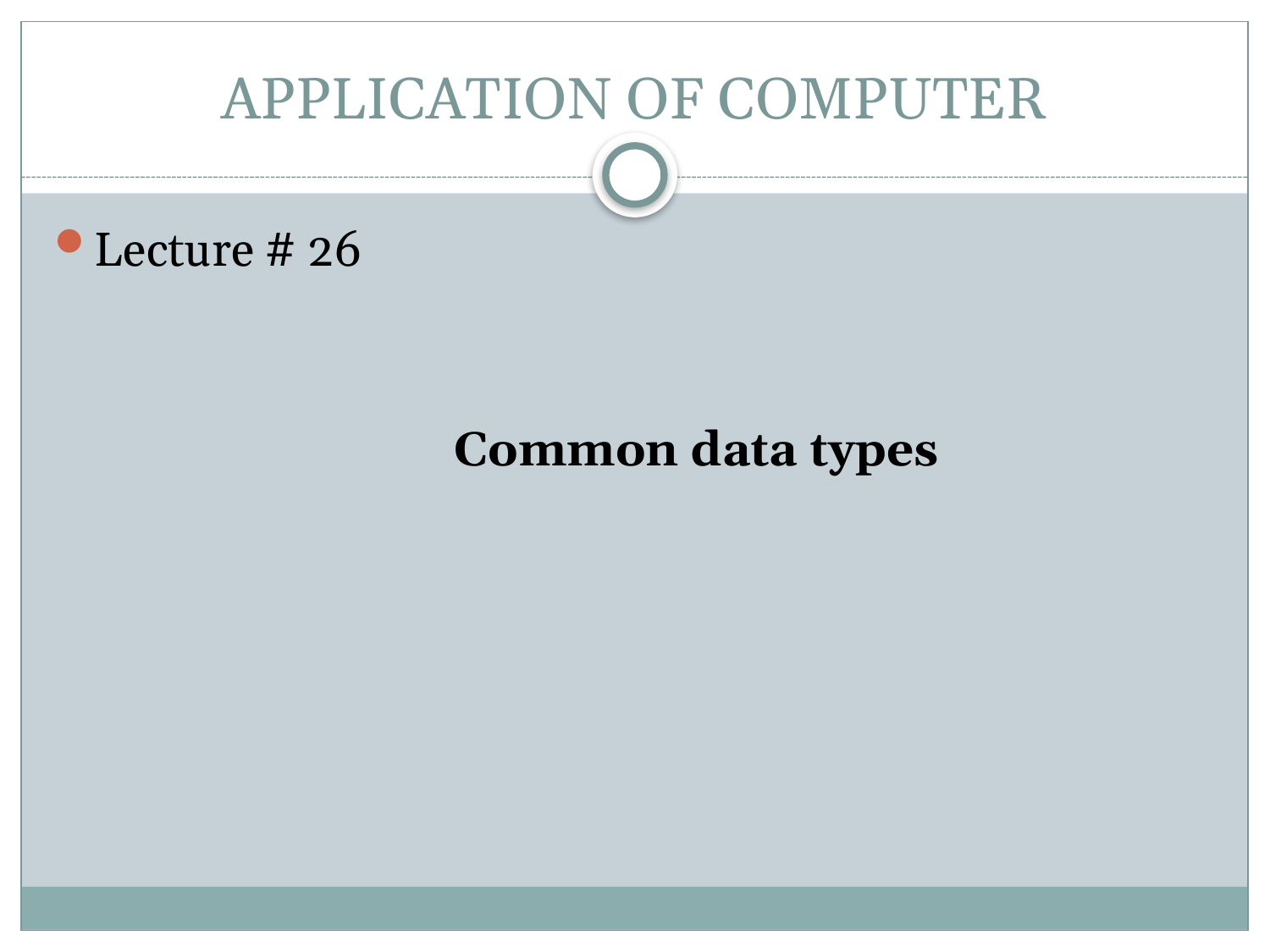

# APPLICATION OF COMPUTER
Lecture # 26

                                   Common data types